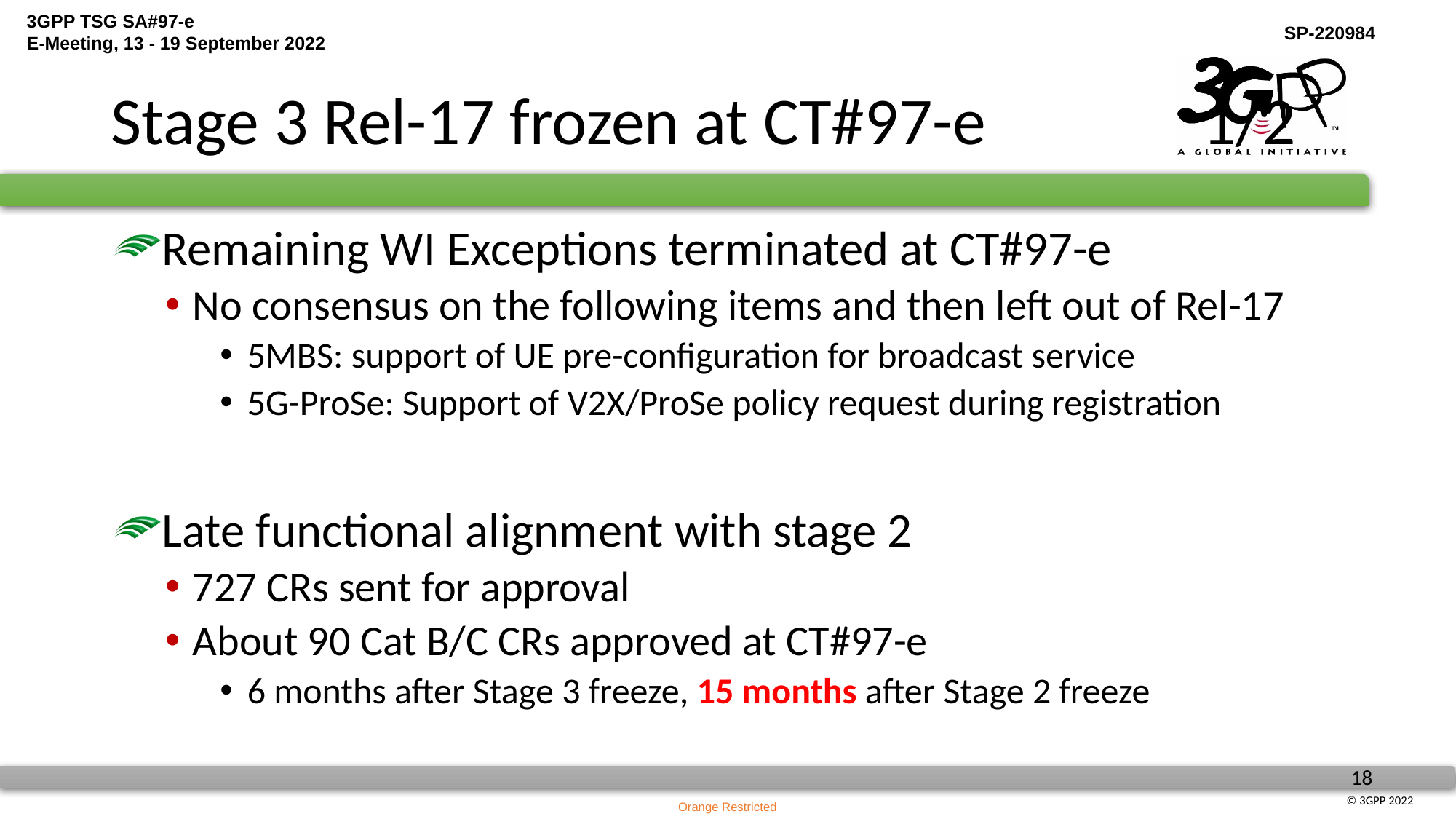

# Stage 3 Rel-17 frozen at CT#97-e		1/2
Remaining WI Exceptions terminated at CT#97-e
No consensus on the following items and then left out of Rel-17
5MBS: support of UE pre-configuration for broadcast service
5G-ProSe: Support of V2X/ProSe policy request during registration

Late functional alignment with stage 2
727 CRs sent for approval
About 90 Cat B/C CRs approved at CT#97-e
6 months after Stage 3 freeze, 15 months after Stage 2 freeze